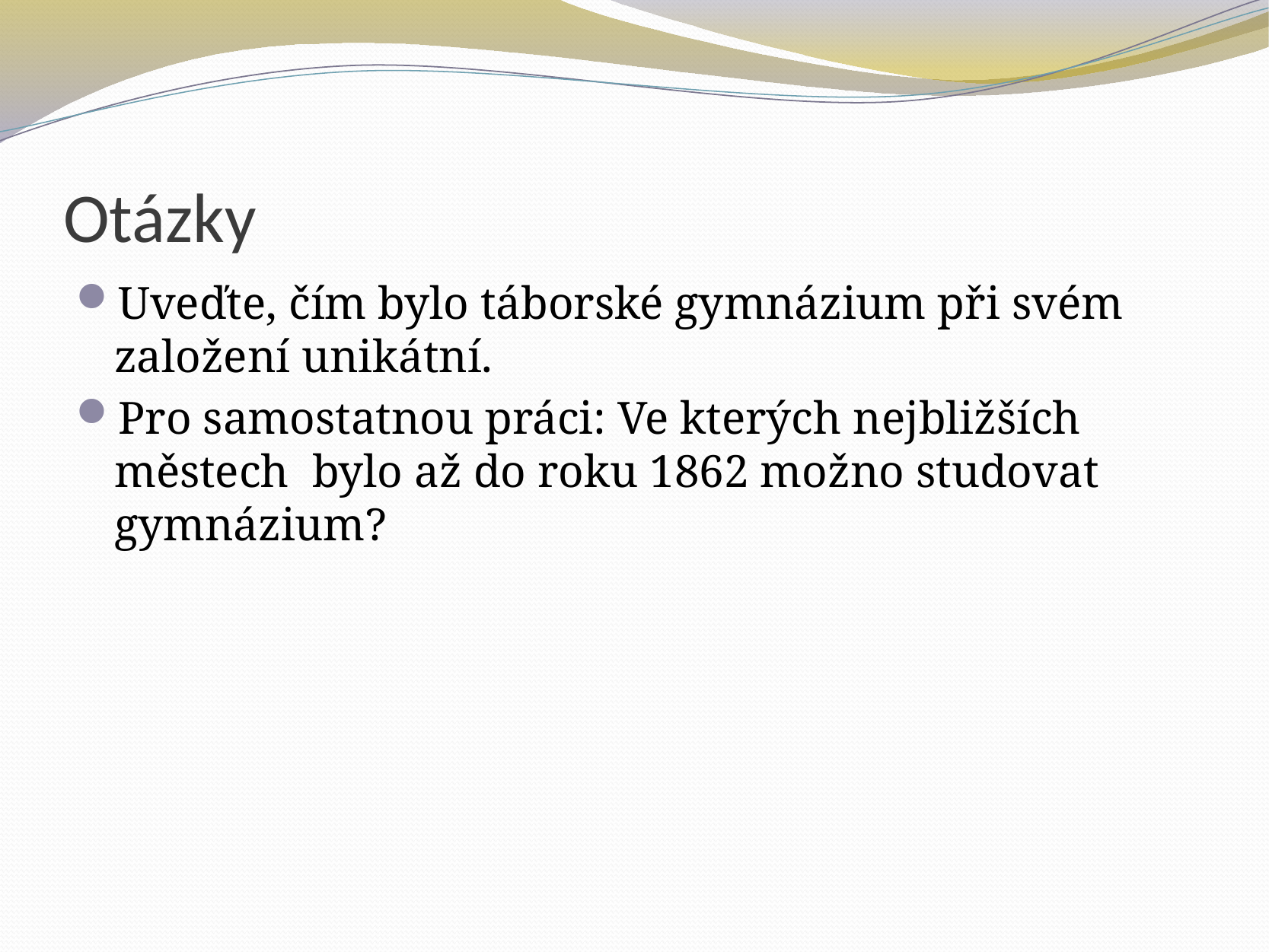

# Otázky
Uveďte, čím bylo táborské gymnázium při svém založení unikátní.
Pro samostatnou práci: Ve kterých nejbližších městech  bylo až do roku 1862 možno studovat gymnázium?